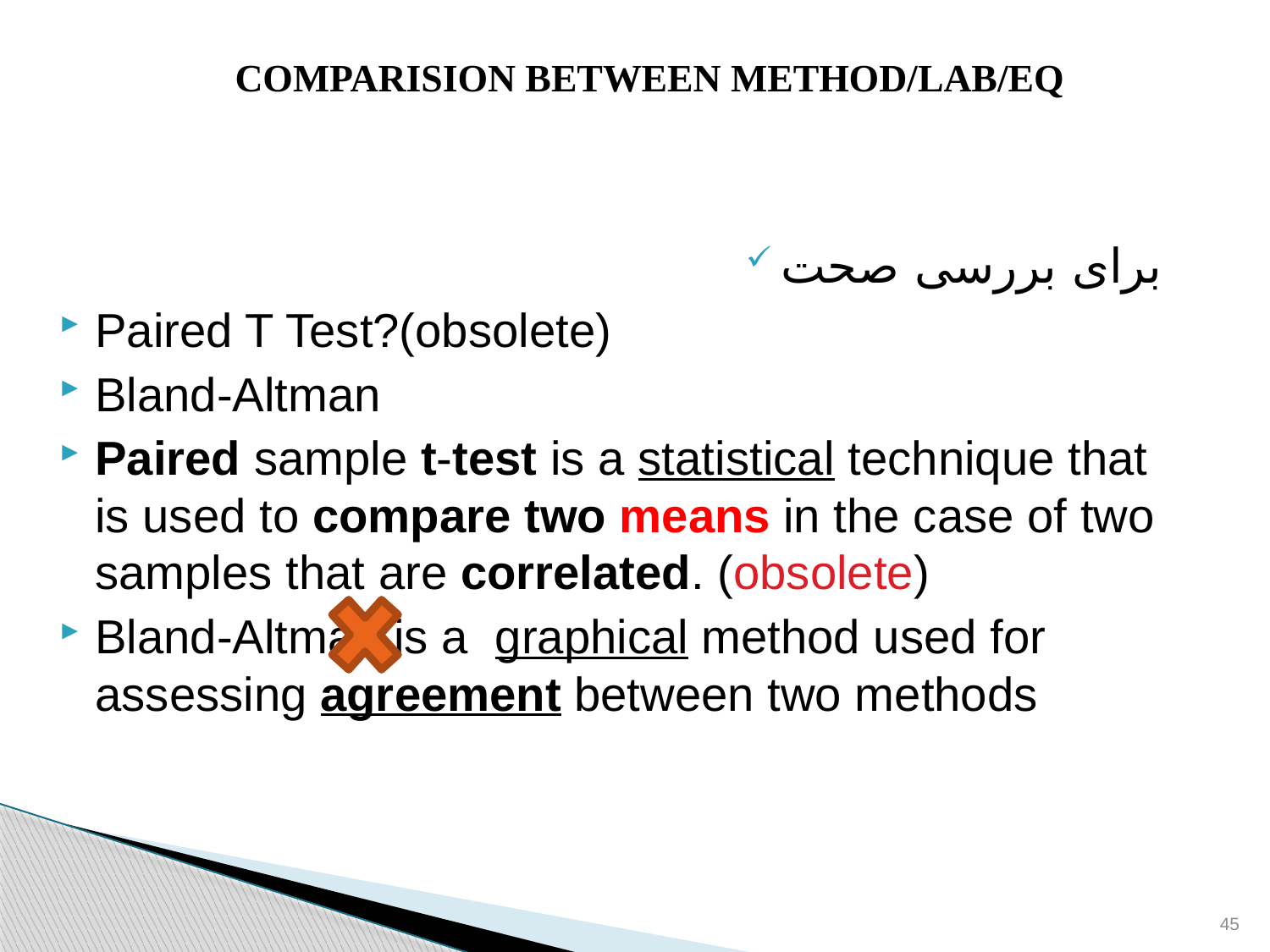

# COMPARISION BETWEEN METHOD/LAB/EQ
برای بررسی صحت
Paired T Test?(obsolete)
Bland-Altman
Paired sample t-test is a statistical technique that is used to compare two means in the case of two samples that are correlated. (obsolete)
Bland-Altman is a  graphical method used for assessing agreement between two methods

45